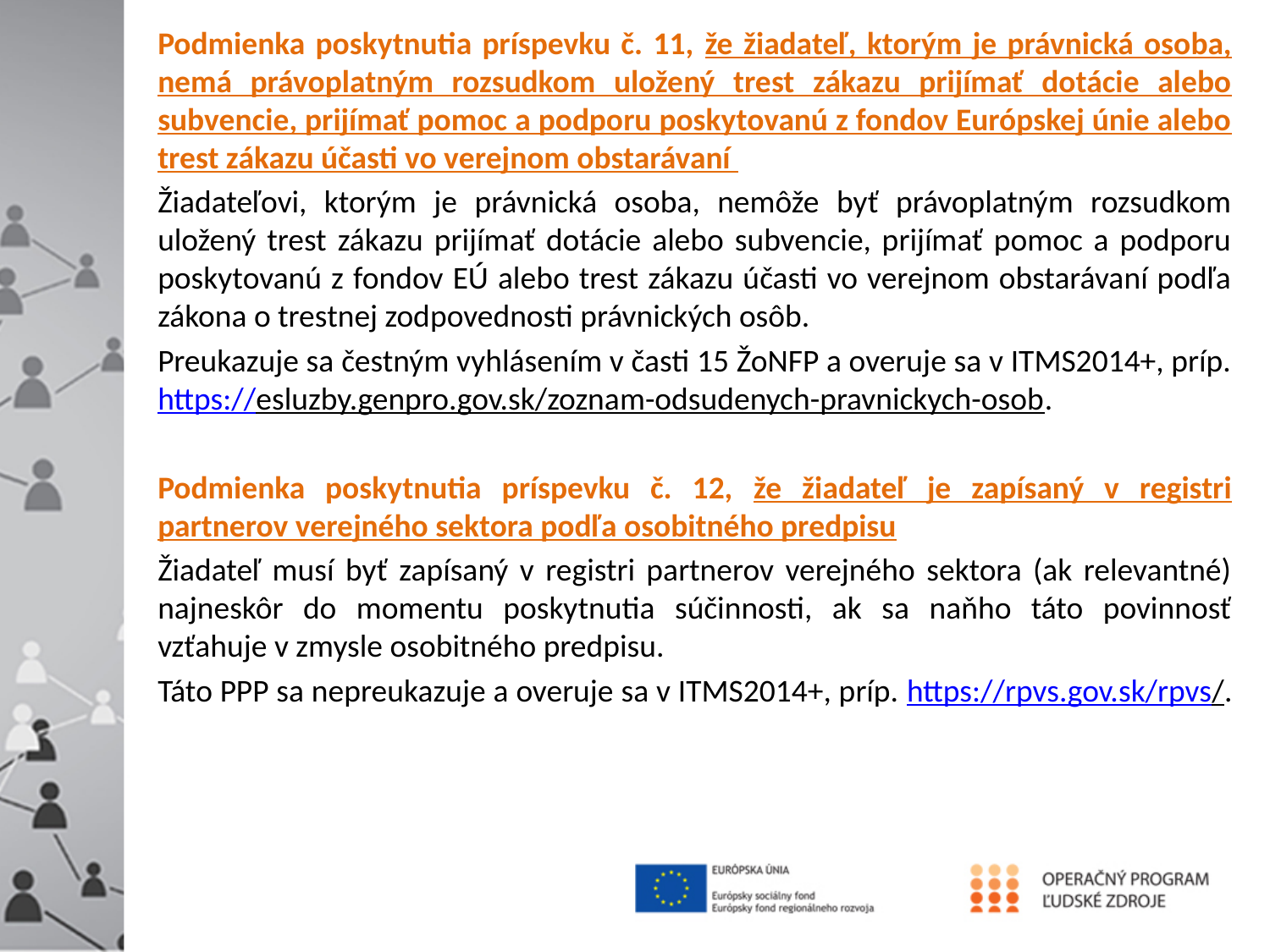

Podmienka poskytnutia príspevku č. 11, že žiadateľ, ktorým je právnická osoba, nemá právoplatným rozsudkom uložený trest zákazu prijímať dotácie alebo subvencie, prijímať pomoc a podporu poskytovanú z fondov Európskej únie alebo trest zákazu účasti vo verejnom obstarávaní
Žiadateľovi, ktorým je právnická osoba, nemôže byť právoplatným rozsudkom uložený trest zákazu prijímať dotácie alebo subvencie, prijímať pomoc a podporu poskytovanú z fondov EÚ alebo trest zákazu účasti vo verejnom obstarávaní podľa zákona o trestnej zodpovednosti právnických osôb.
Preukazuje sa čestným vyhlásením v časti 15 ŽoNFP a overuje sa v ITMS2014+, príp. https://esluzby.genpro.gov.sk/zoznam-odsudenych-pravnickych-osob.

Podmienka poskytnutia príspevku č. 12, že žiadateľ je zapísaný v registri partnerov verejného sektora podľa osobitného predpisu
Žiadateľ musí byť zapísaný v registri partnerov verejného sektora (ak relevantné) najneskôr do momentu poskytnutia súčinnosti, ak sa naňho táto povinnosť vzťahuje v zmysle osobitného predpisu.
Táto PPP sa nepreukazuje a overuje sa v ITMS2014+, príp. https://rpvs.gov.sk/rpvs/.